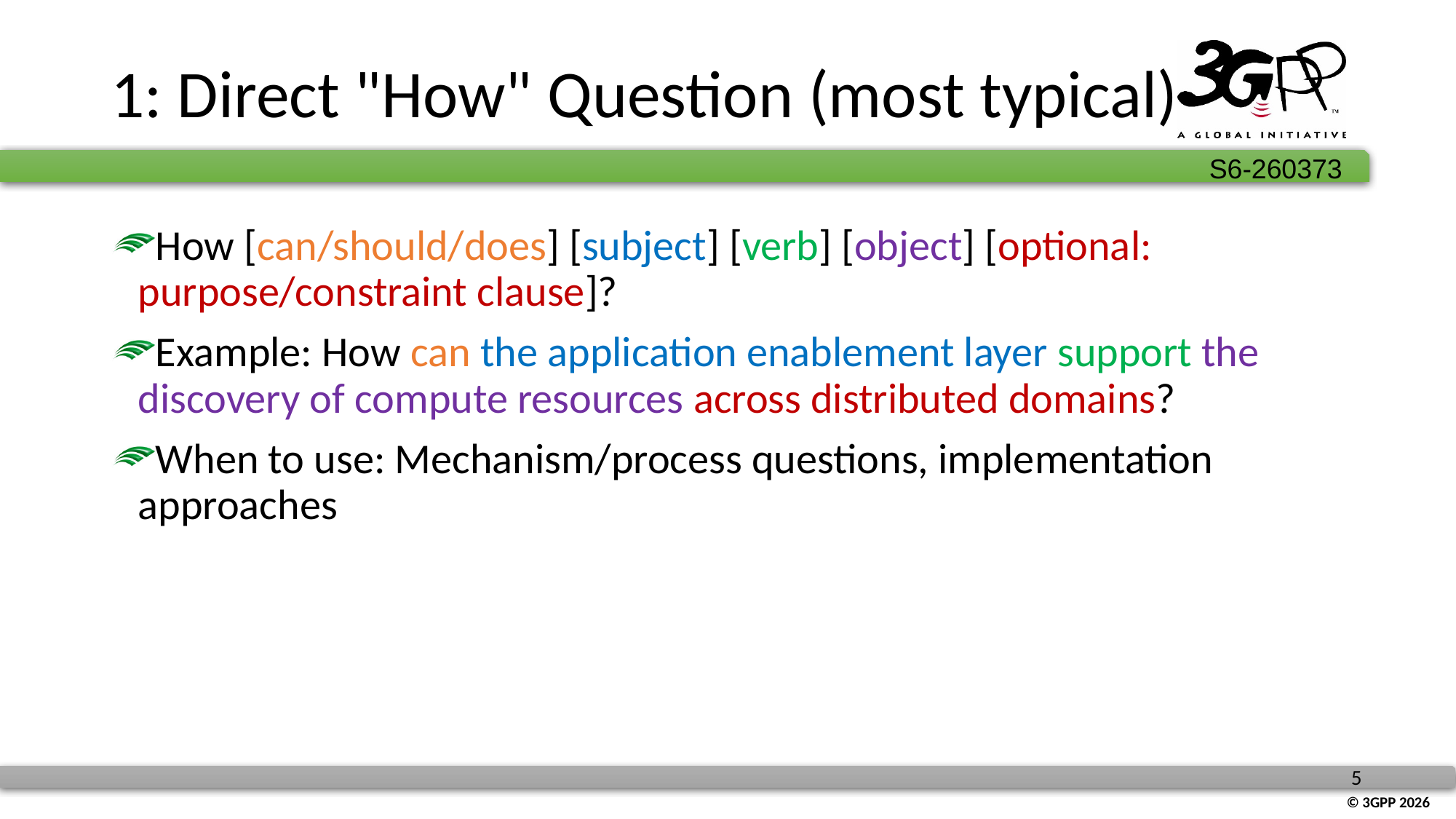

# 1: Direct "How" Question (most typical)
How [can/should/does] [subject] [verb] [object] [optional: purpose/constraint clause]?
Example: How can the application enablement layer support the discovery of compute resources across distributed domains?
When to use: Mechanism/process questions, implementation approaches